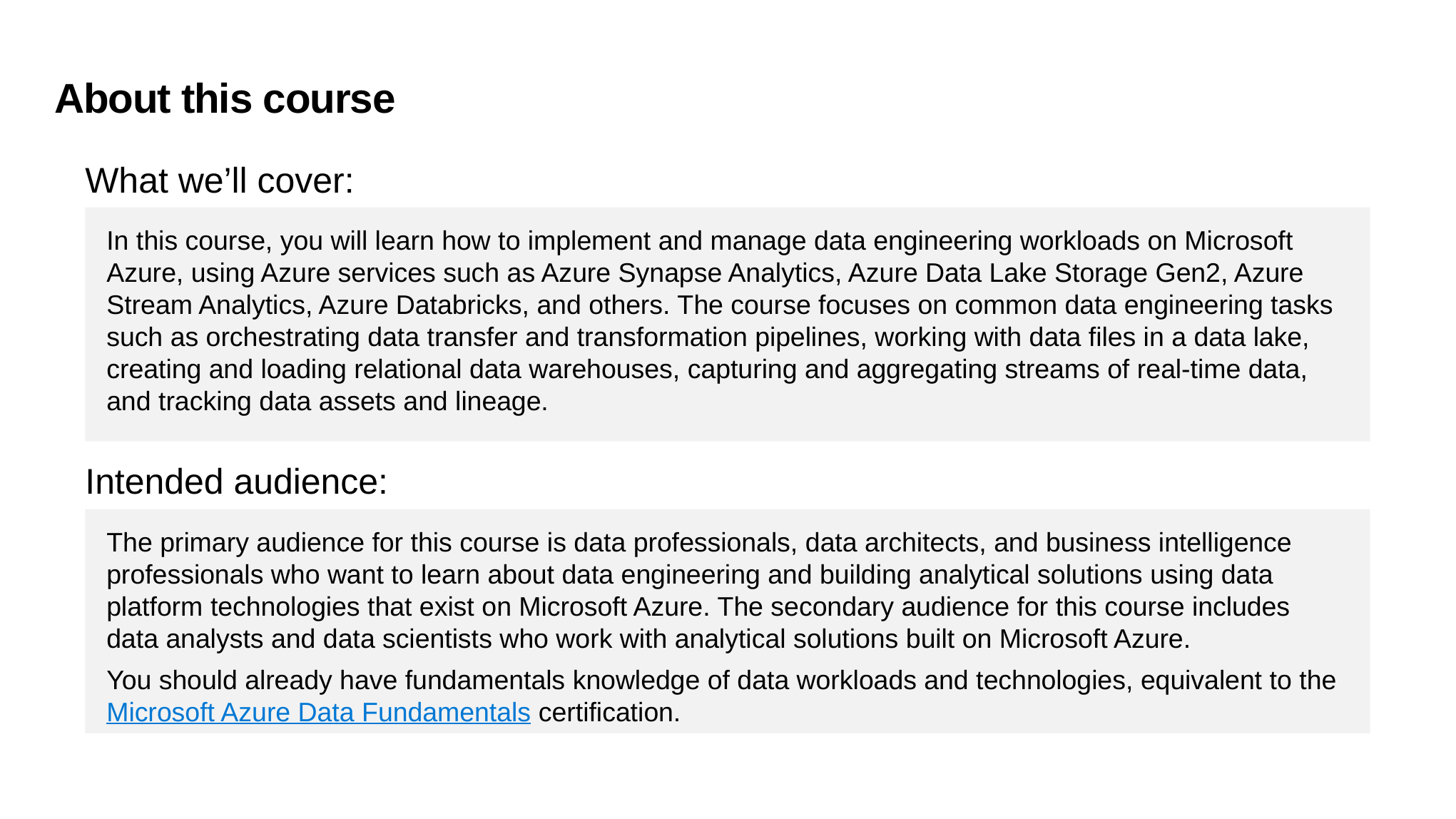

# About this course
What we’ll cover:
In this course, you will learn how to implement and manage data engineering workloads on Microsoft Azure, using Azure services such as Azure Synapse Analytics, Azure Data Lake Storage Gen2, Azure Stream Analytics, Azure Databricks, and others. The course focuses on common data engineering tasks such as orchestrating data transfer and transformation pipelines, working with data files in a data lake, creating and loading relational data warehouses, capturing and aggregating streams of real-time data, and tracking data assets and lineage.
Intended audience:
The primary audience for this course is data professionals, data architects, and business intelligence professionals who want to learn about data engineering and building analytical solutions using data platform technologies that exist on Microsoft Azure. The secondary audience for this course includes data analysts and data scientists who work with analytical solutions built on Microsoft Azure.
You should already have fundamentals knowledge of data workloads and technologies, equivalent to the Microsoft Azure Data Fundamentals certification.